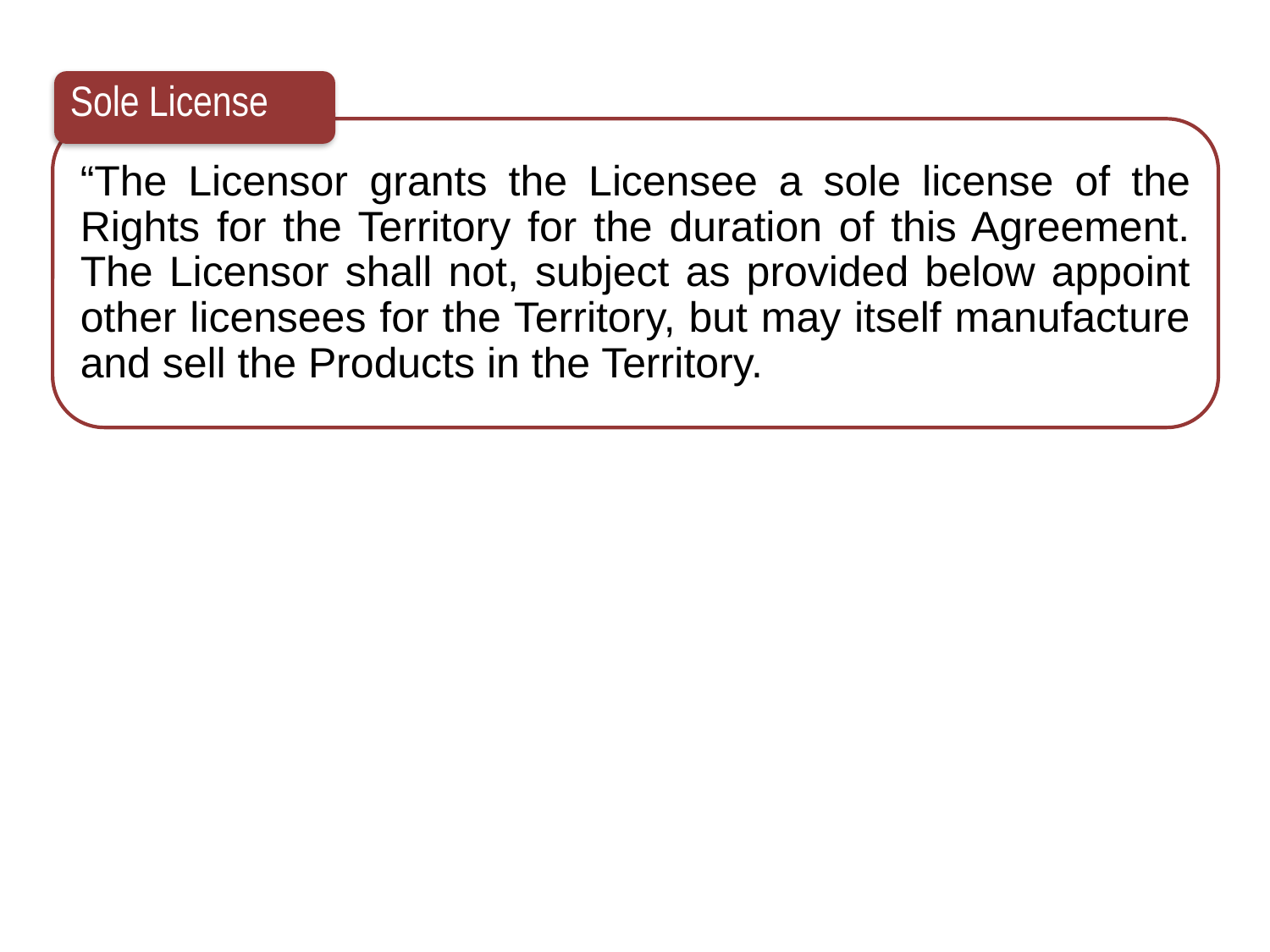

Sole License
“The Licensor grants the Licensee a sole license of the Rights for the Territory for the duration of this Agreement. The Licensor shall not, subject as provided below appoint other licensees for the Territory, but may itself manufacture and sell the Products in the Territory.